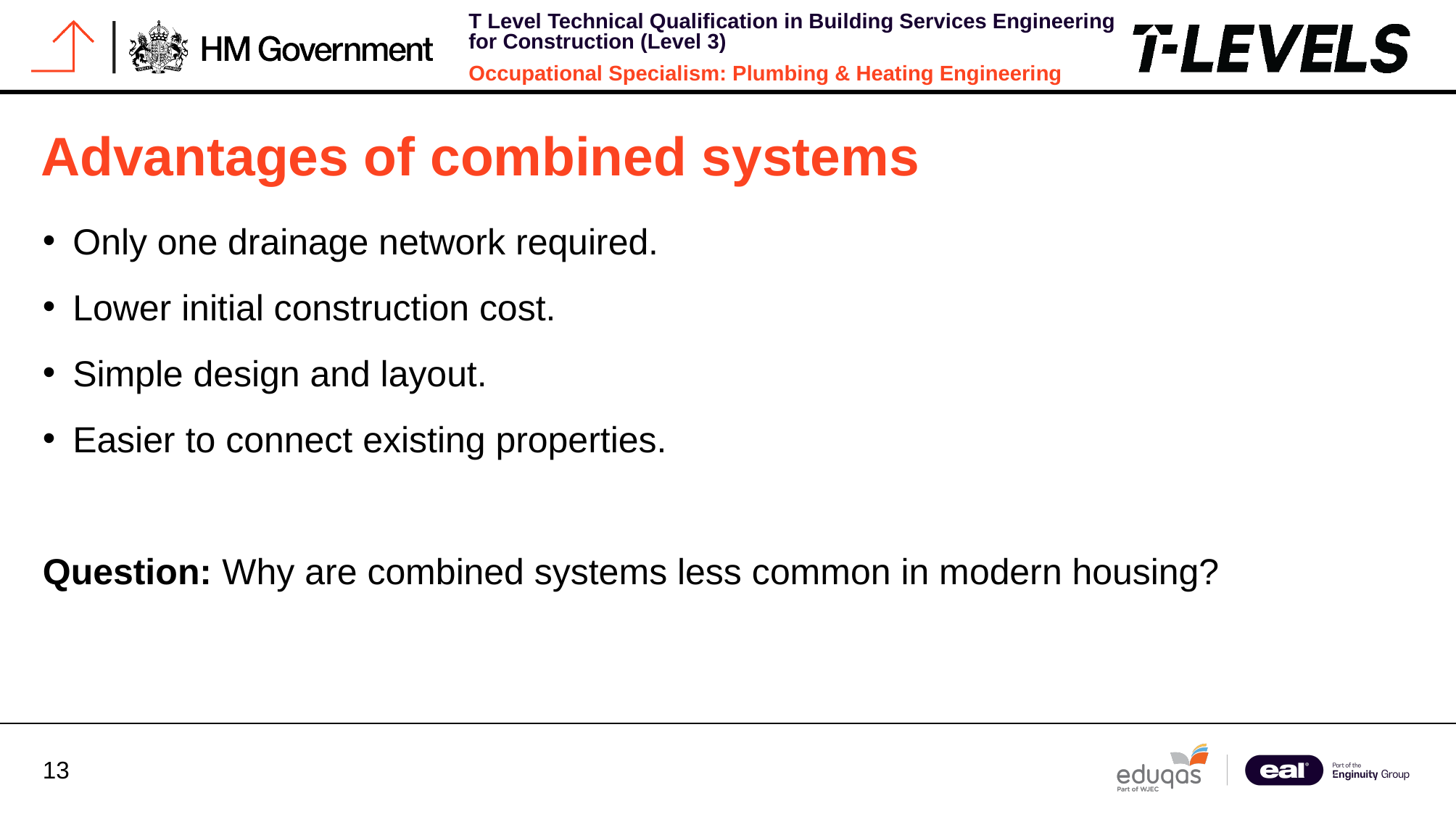

# Advantages of combined systems
Only one drainage network required.
Lower initial construction cost.
Simple design and layout.
Easier to connect existing properties.

Question: Why are combined systems less common in modern housing?